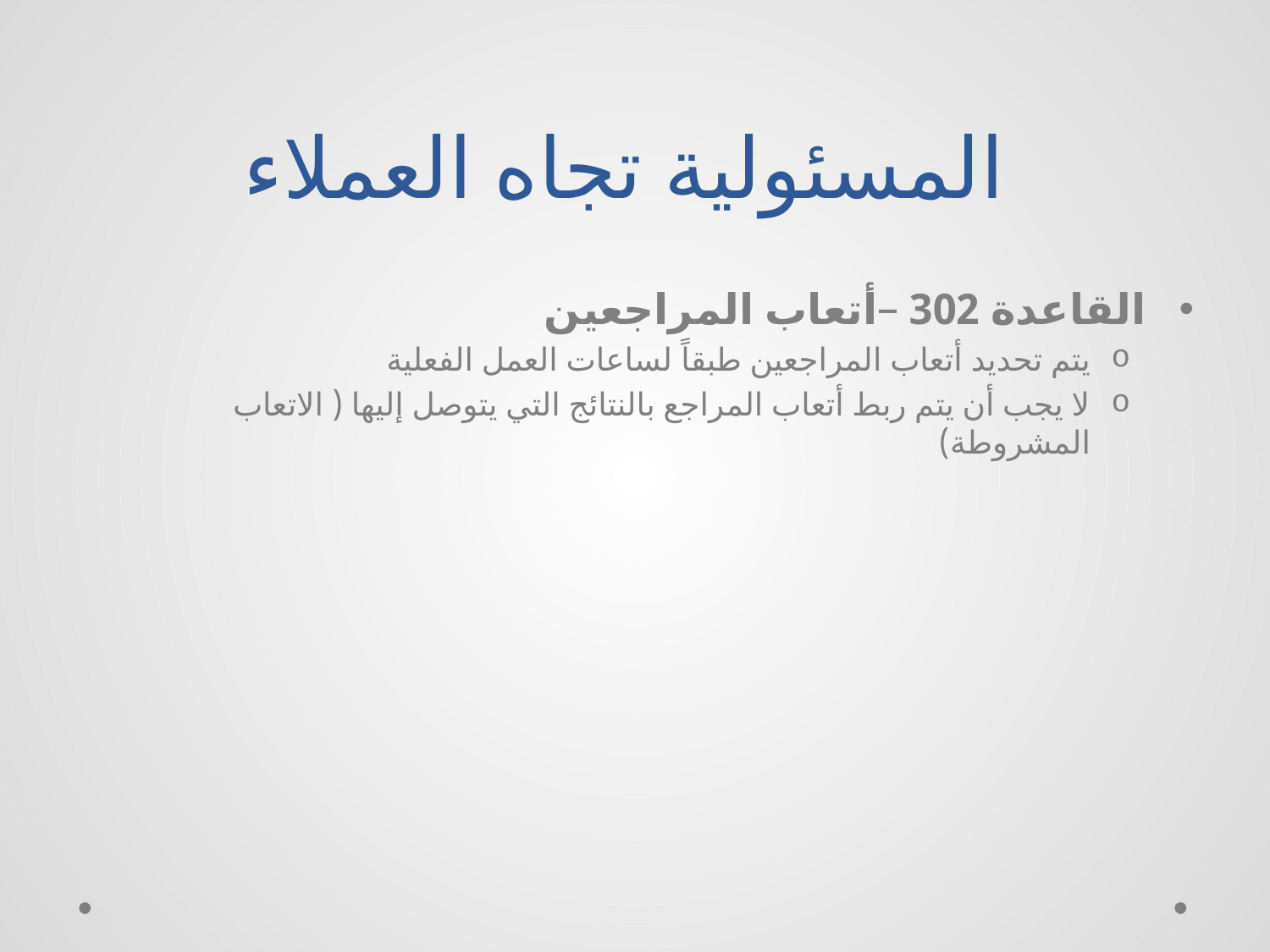

# المسئولية تجاه العملاء
القاعدة 302 –أتعاب المراجعين
يتم تحديد أتعاب المراجعين طبقاً لساعات العمل الفعلية
لا يجب أن يتم ربط أتعاب المراجع بالنتائج التي يتوصل إليها ( الاتعاب المشروطة)